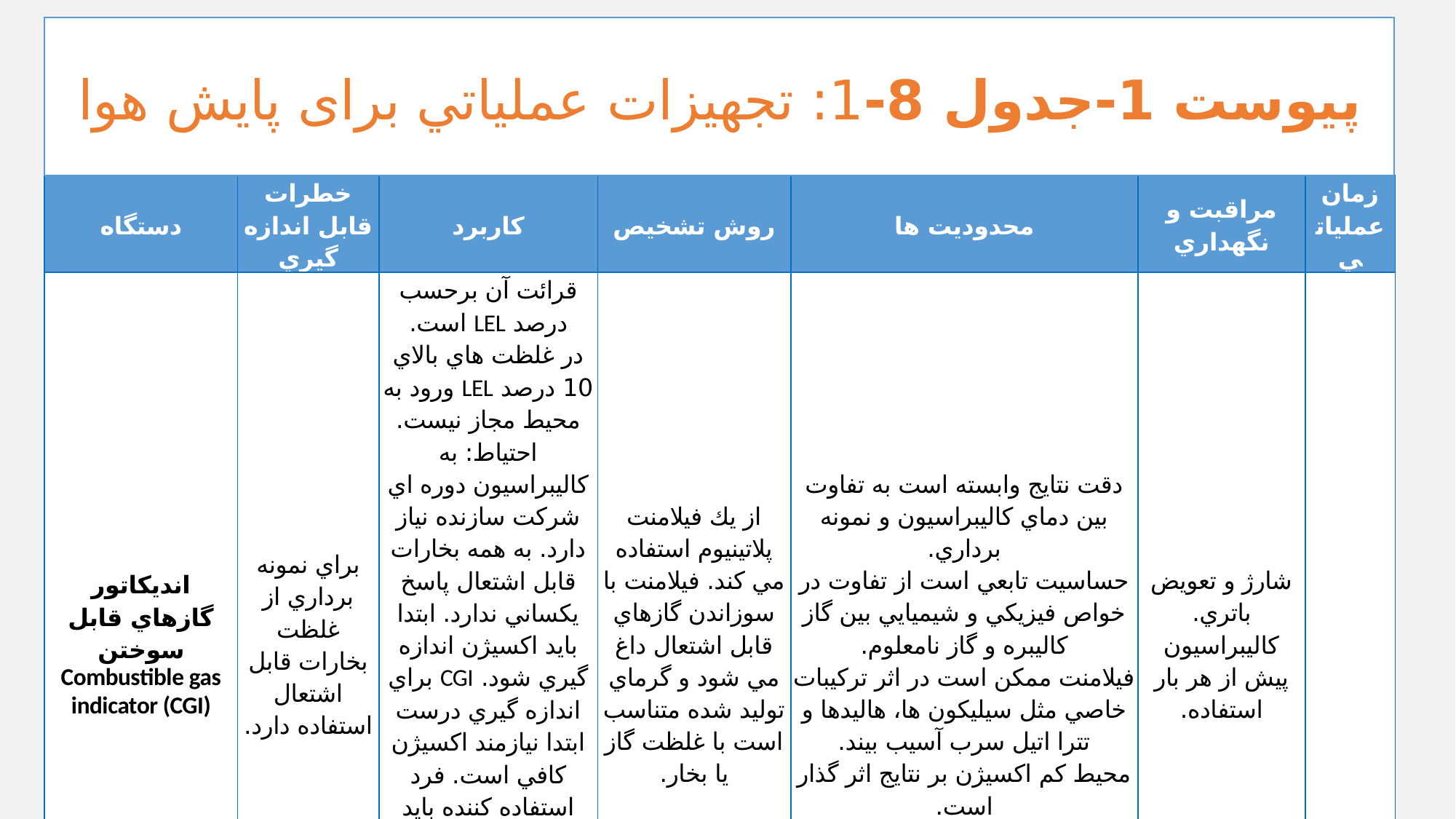

پیوست 1-جدول 8-1: تجهيزات عملياتي برای پایش هوا
| دستگاه | خطرات قابل اندازه گيري | كاربرد | روش تشخيص | محدوديت ها | مراقبت و نگهداري | زمان عملياتي |
| --- | --- | --- | --- | --- | --- | --- |
| انديكاتور گازهاي قابل سوختن Combustible gas indicator (CGI) | براي نمونه برداري از غلظت بخارات قابل اشتعال استفاده دارد. | قرائت آن برحسب درصد LEL است. در غلظت هاي بالاي 10 درصد LEL ورود به محيط مجاز نيست. احتياط: به كاليبراسيون دوره اي شركت سازنده نياز دارد. به همه بخارات قابل اشتعال پاسخ يكساني ندارد. ابتدا بايد اكسيژن اندازه گيري شود. CGI براي اندازه گيري درست ابتدا نيازمند اكسيژن كافي است. فرد استفاده كننده بايد بخوبي آموزش ديده باشد. اين تجهيزات بايد توسط افراد ماهر در سايت حادثه پيش و پس از استفاده كاليبره شوند. | از يك فيلامنت پلاتينيوم استفاده مي كند. فيلامنت با سوزاندن گازهاي قابل اشتعال داغ مي شود و گرماي توليد شده متناسب است با غلظت گاز يا بخار. | دقت نتايج وابسته است به تفاوت بين دماي كاليبراسيون و نمونه برداري. حساسيت تابعي است از تفاوت در خواص فيزيكي و شيميايي بين گاز كاليبره و گاز نامعلوم. فيلامنت ممكن است در اثر تركيبات خاصي مثل سيليكون ها، هاليدها و تترا اتيل سرب آسيب بيند. محيط كم اكسيژن بر نتايج اثر گذار است. | شارژ و تعويض باتري. كاليبراسيون پيش از هر بار استفاده. |  |